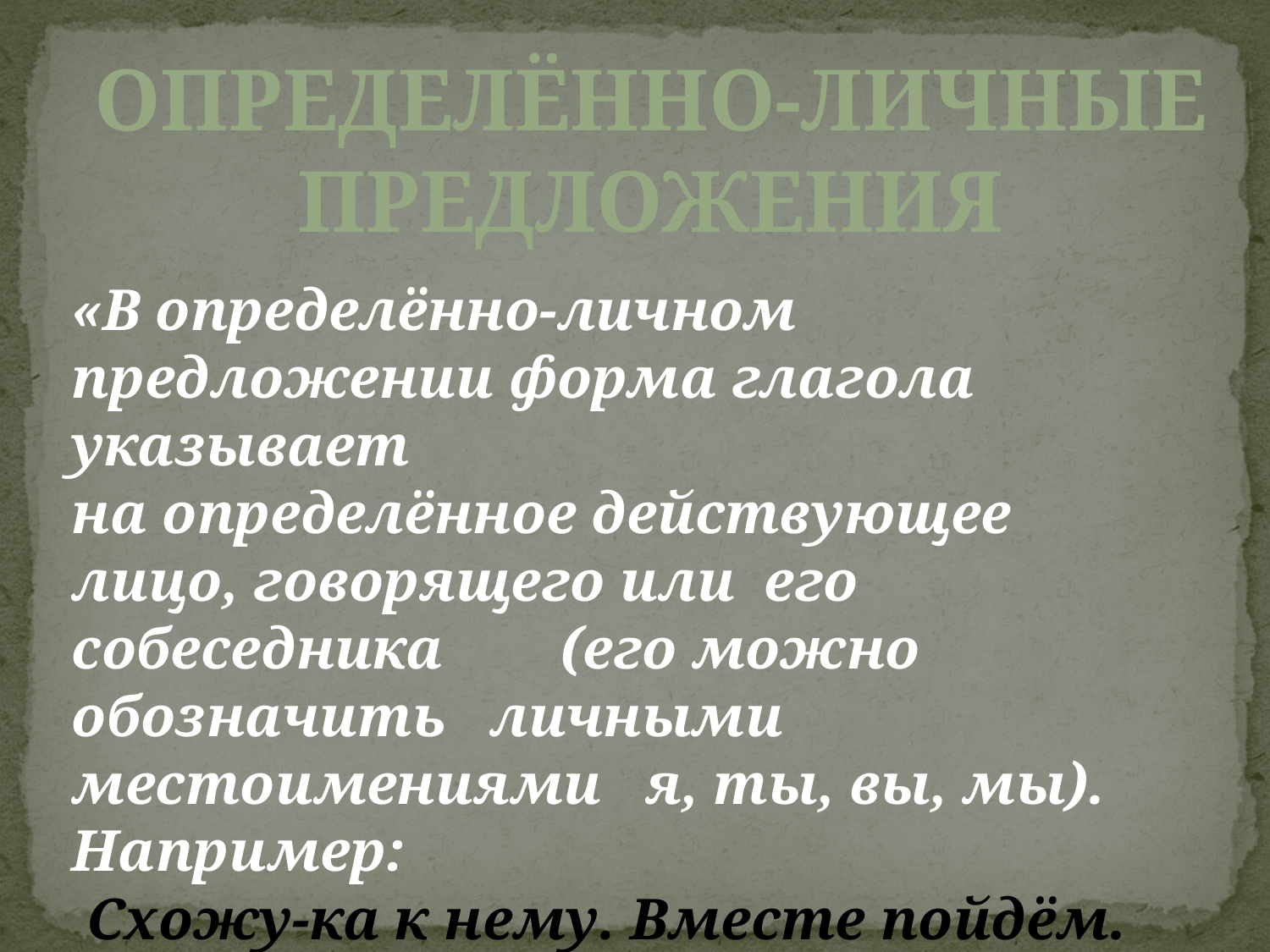

Определённо-личные
предложения
«В определённо-личном  предложении форма глагола указывает
на определённое действующее  лицо, говорящего или  его  собеседника        (его можно  обозначить   личными местоимениями   я, ты, вы, мы). Например:
 Схожу-ка к нему. Вместе пойдём.